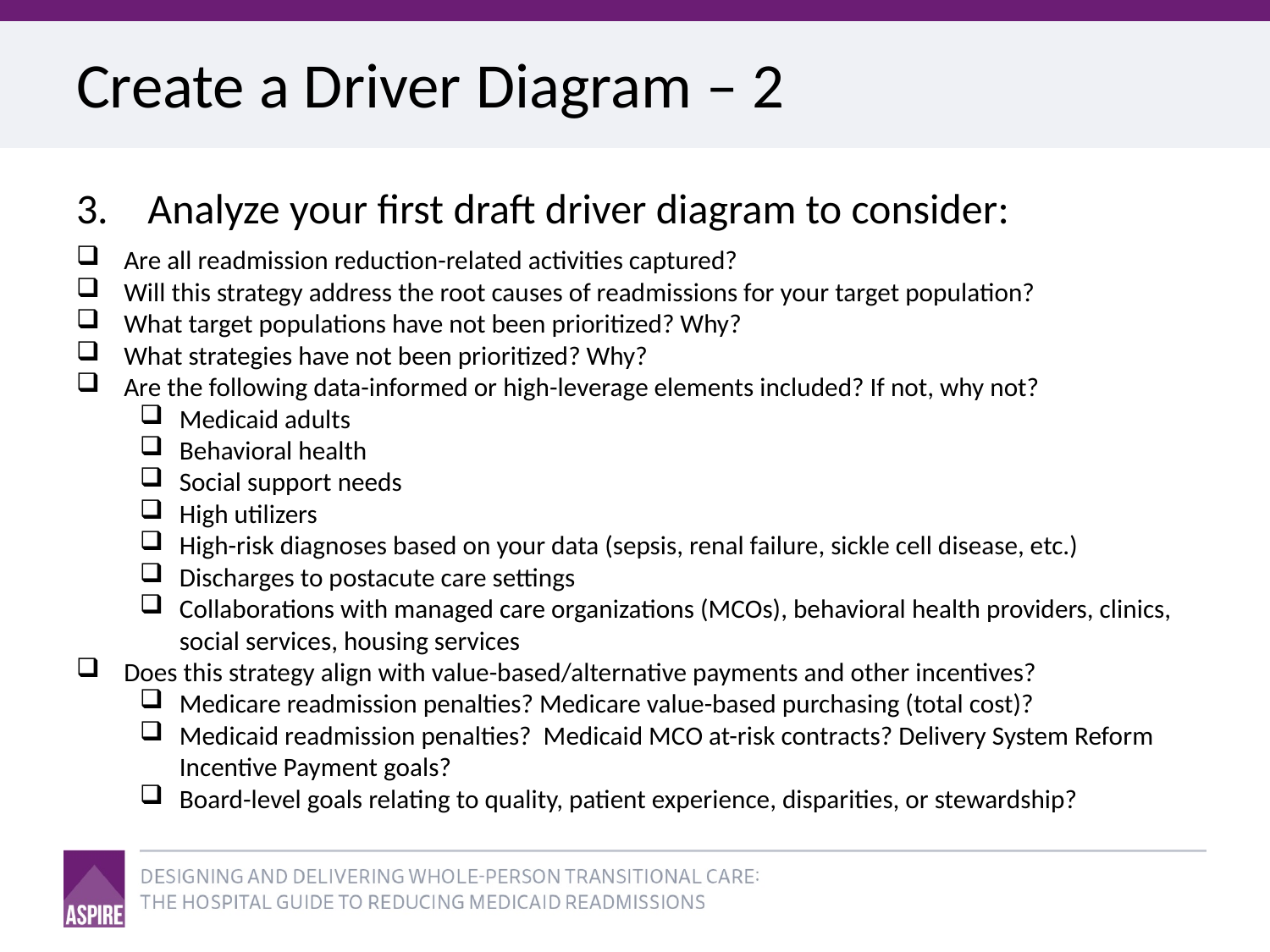

# Create a Driver Diagram – 2
Analyze your first draft driver diagram to consider:
Are all readmission reduction-related activities captured?
Will this strategy address the root causes of readmissions for your target population?
What target populations have not been prioritized? Why?
What strategies have not been prioritized? Why?
Are the following data-informed or high-leverage elements included? If not, why not?
Medicaid adults
Behavioral health
Social support needs
High utilizers
High-risk diagnoses based on your data (sepsis, renal failure, sickle cell disease, etc.)
Discharges to postacute care settings
Collaborations with managed care organizations (MCOs), behavioral health providers, clinics, social services, housing services
Does this strategy align with value-based/alternative payments and other incentives?
Medicare readmission penalties? Medicare value-based purchasing (total cost)?
Medicaid readmission penalties?  Medicaid MCO at-risk contracts? Delivery System Reform Incentive Payment goals?
Board-level goals relating to quality, patient experience, disparities, or stewardship?